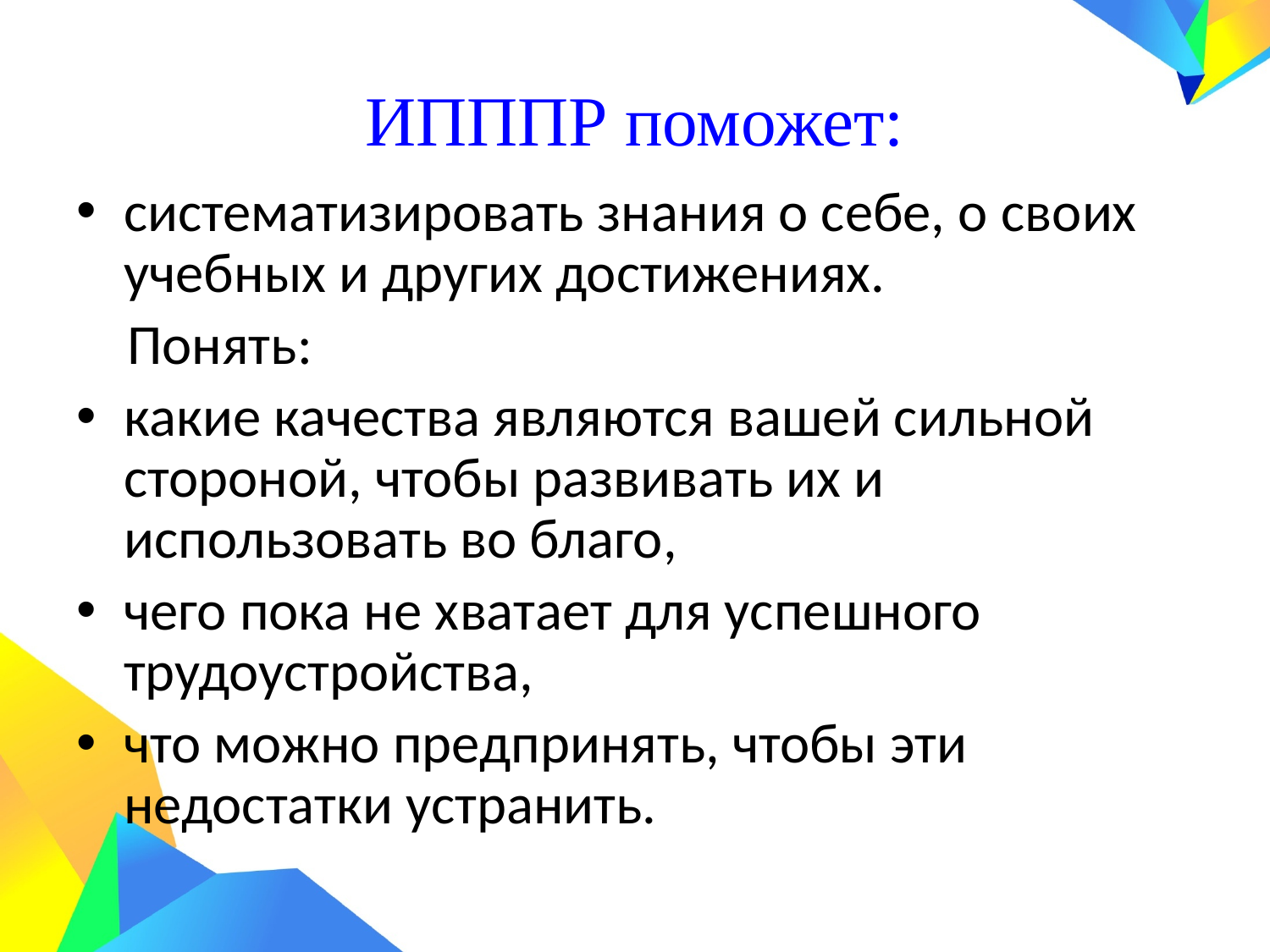

# ИПППР поможет:
систематизировать знания о себе, о своих учебных и других достижениях.
    Понять:
какие качества являются вашей сильной стороной, чтобы развивать их и использовать во благо,
чего пока не хватает для успешного трудоустройства,
что можно предпринять, чтобы эти недостатки устранить.